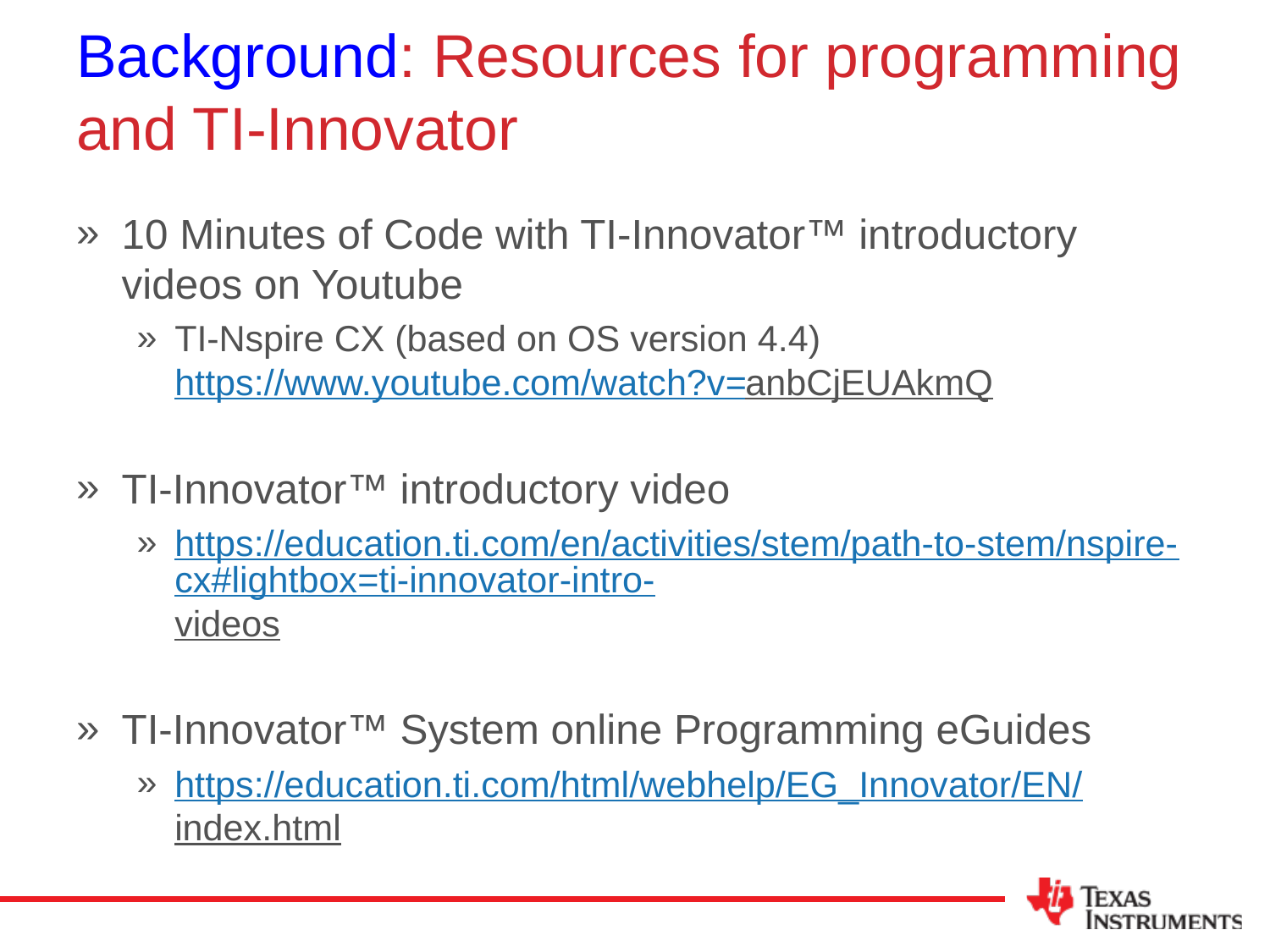

# Background: Resources for programming and TI-Innovator
10 Minutes of Code with TI-Innovator™ introductory videos on Youtube
TI-Nspire CX (based on OS version 4.4) https://www.youtube.com/watch?v=anbCjEUAkmQ

TI-Innovator™ introductory video
https://education.ti.com/en/activities/stem/path-to-stem/nspire-cx#lightbox=ti-innovator-intro-videos

TI-Innovator™ System online Programming eGuides
https://education.ti.com/html/webhelp/EG_Innovator/EN/index.html